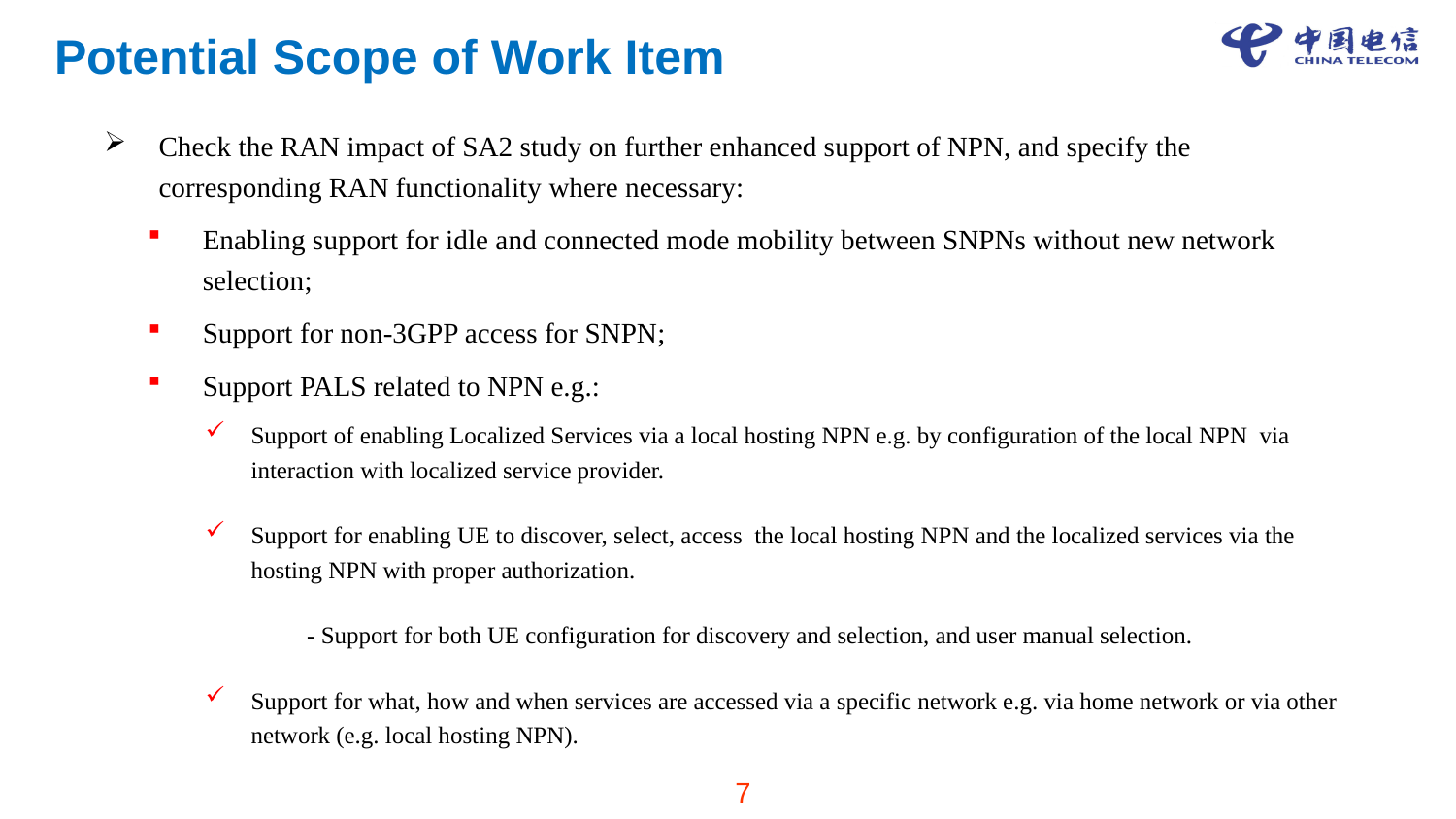

# Potential Scope of Work Item
Check the RAN impact of SA2 study on further enhanced support of NPN, and specify the corresponding RAN functionality where necessary:
Enabling support for idle and connected mode mobility between SNPNs without new network selection;
Support for non-3GPP access for SNPN;
Support PALS related to NPN e.g.:
Support of enabling Localized Services via a local hosting NPN e.g. by configuration of the local NPN  via interaction with localized service provider.
Support for enabling UE to discover, select, access  the local hosting NPN and the localized services via the hosting NPN with proper authorization.
            - Support for both UE configuration for discovery and selection, and user manual selection.
Support for what, how and when services are accessed via a specific network e.g. via home network or via other network (e.g. local hosting NPN).
7